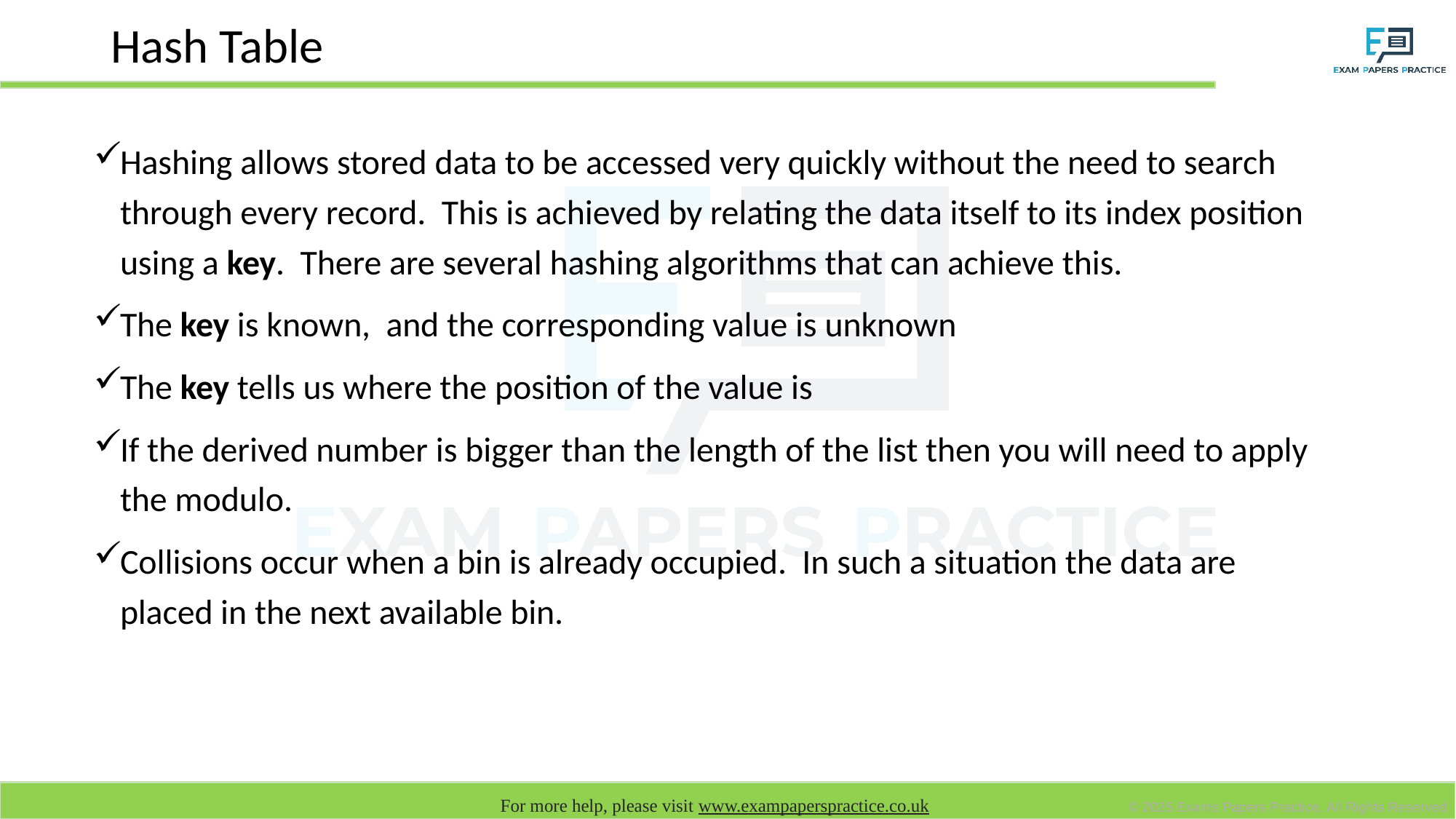

# Hash Table
Hashing allows stored data to be accessed very quickly without the need to search through every record.  This is achieved by relating the data itself to its index position using a key.  There are several hashing algorithms that can achieve this.
The key is known,  and the corresponding value is unknown
The key tells us where the position of the value is
If the derived number is bigger than the length of the list then you will need to apply the modulo.
Collisions occur when a bin is already occupied.  In such a situation the data are placed in the next available bin.